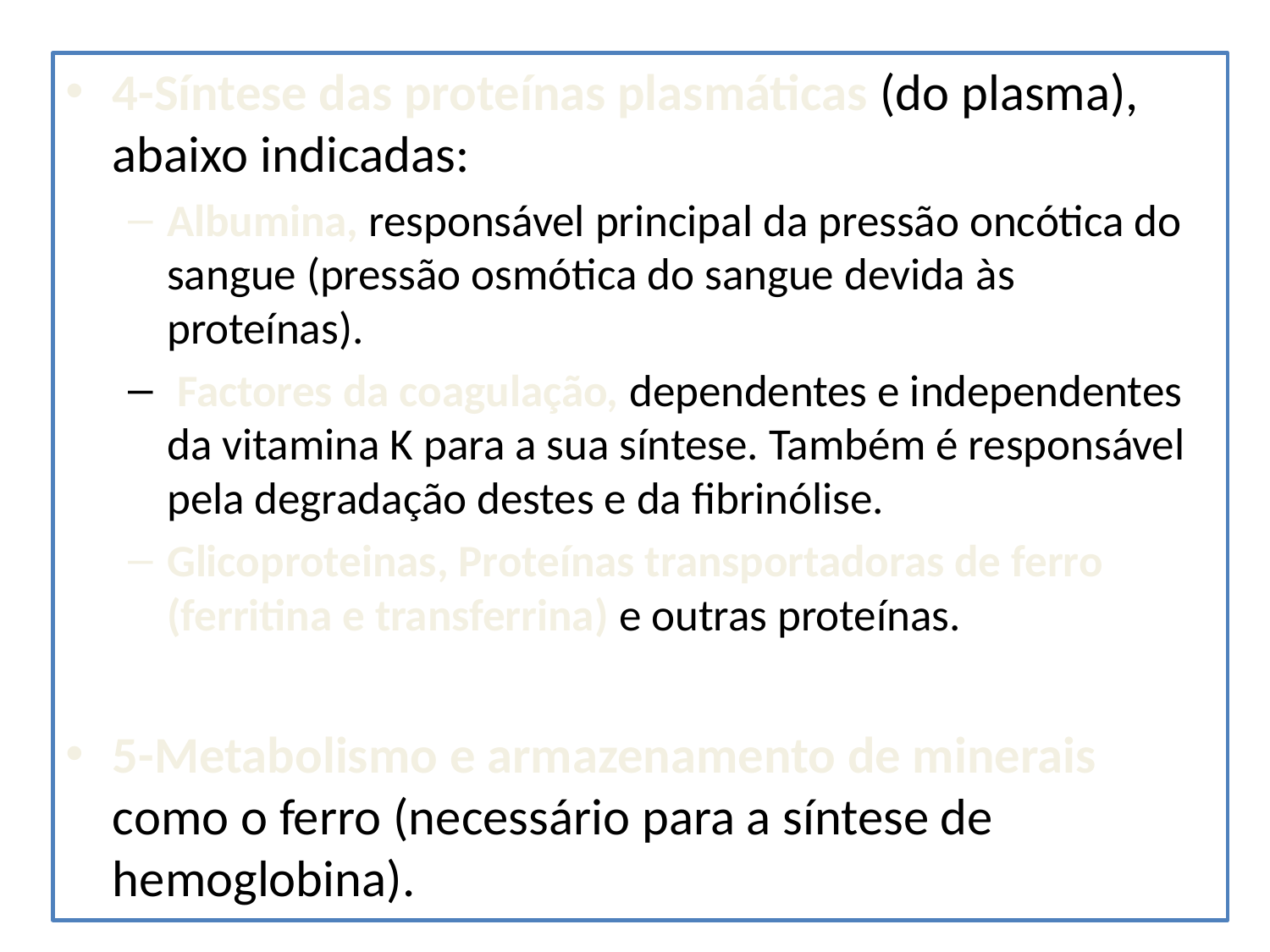

#
4-Síntese das proteínas plasmáticas (do plasma), abaixo indicadas:
Albumina, responsável principal da pressão oncótica do sangue (pressão osmótica do sangue devida às proteínas).
 Factores da coagulação, dependentes e independentes da vitamina K para a sua síntese. Também é responsável pela degradação destes e da fibrinólise.
Glicoproteinas, Proteínas transportadoras de ferro (ferritina e transferrina) e outras proteínas.

5-Metabolismo e armazenamento de minerais como o ferro (necessário para a síntese de hemoglobina).